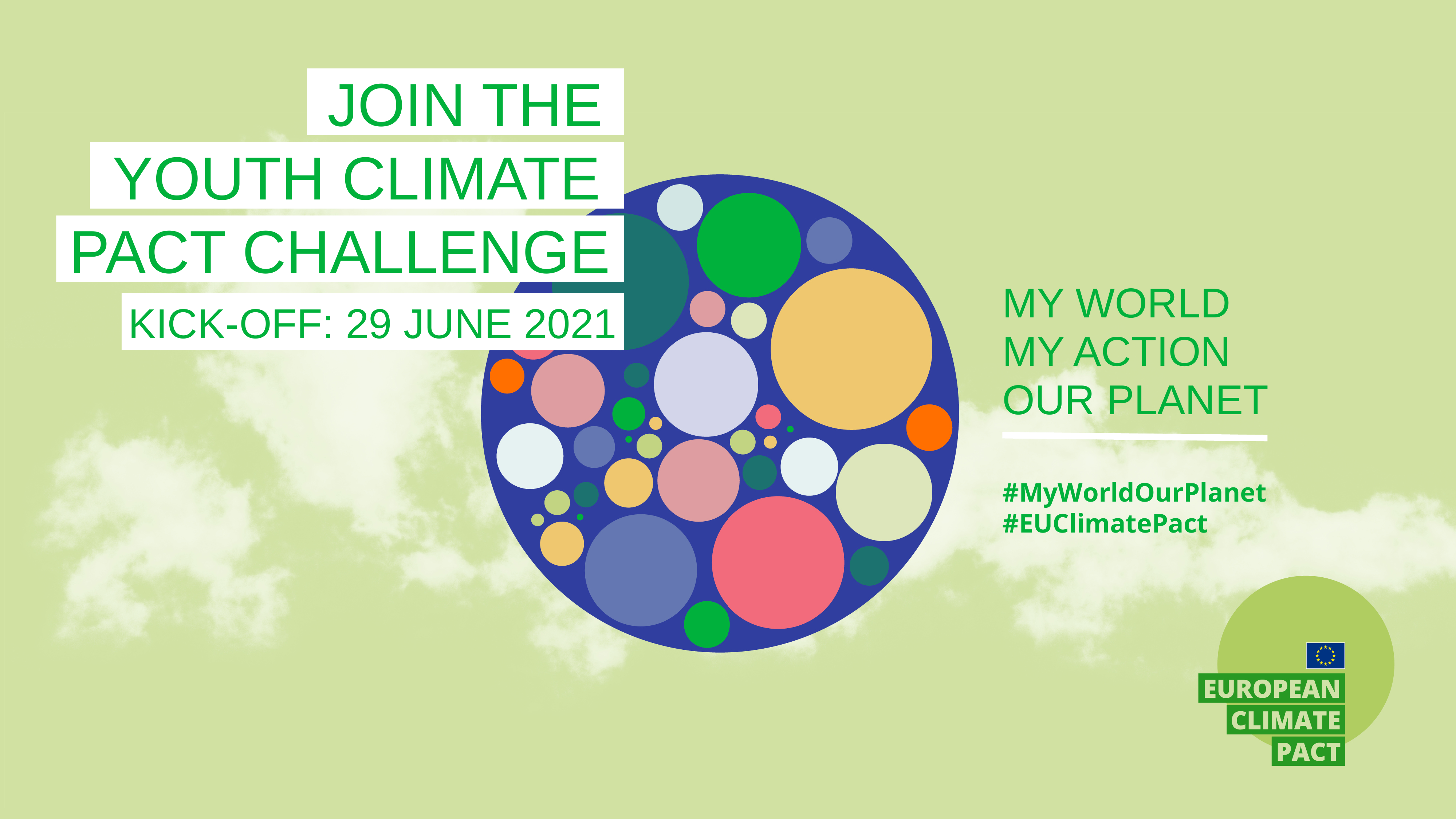

Join the
Youth climate
Pact challenge
My world
My action
Our planet
Kick-off: 29 June 2021